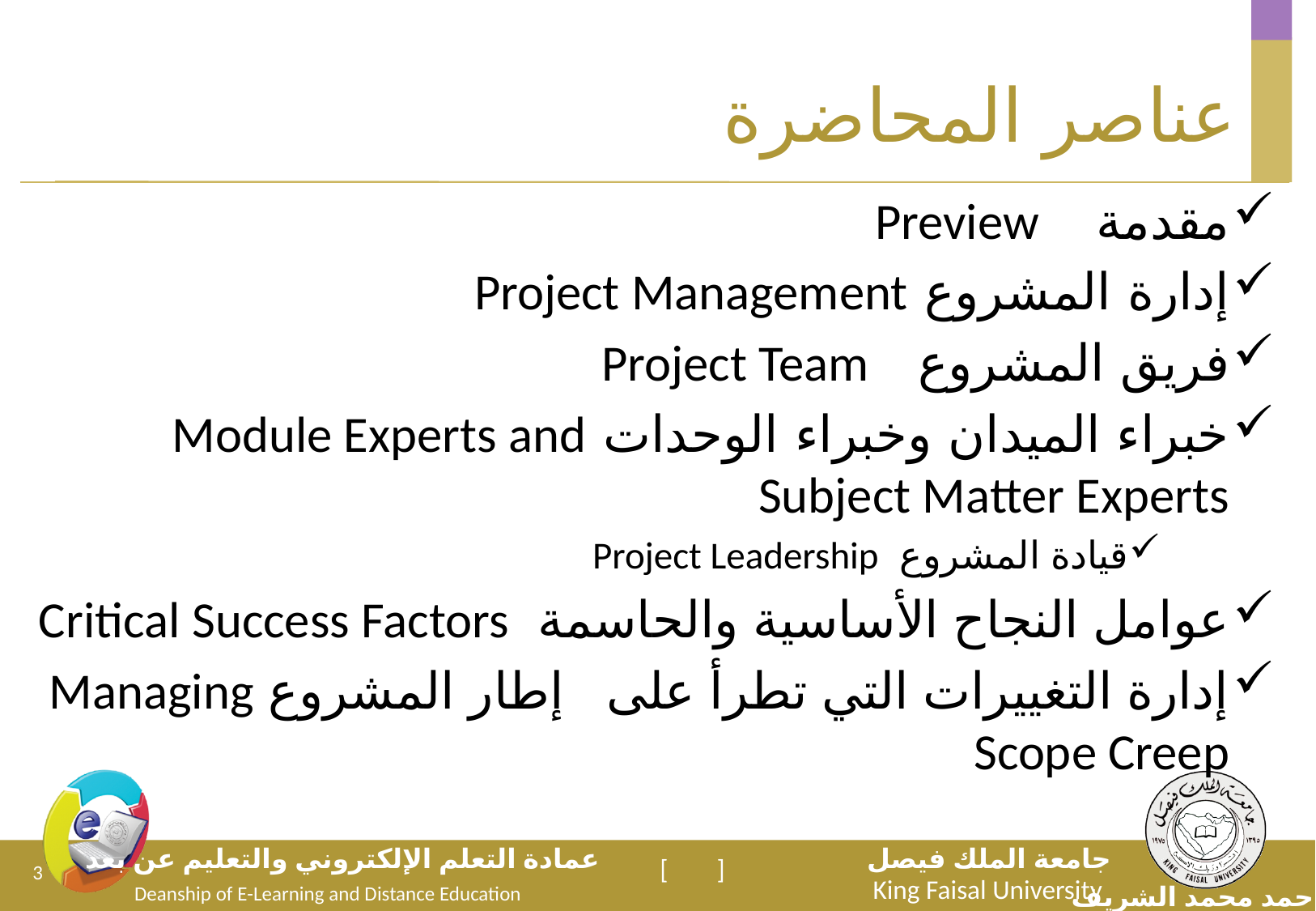

# عناصر المحاضرة
مقدمة    Preview
إدارة المشروع Project Management
فريق المشروع   Project Team
خبراء الميدان وخبراء الوحدات Module Experts and Subject Matter Experts
قيادة المشروع  Project Leadership
عوامل النجاح الأساسية والحاسمة  Critical Success Factors
إدارة التغييرات التي تطرأ على   إطار المشروع Managing Scope Creep

3